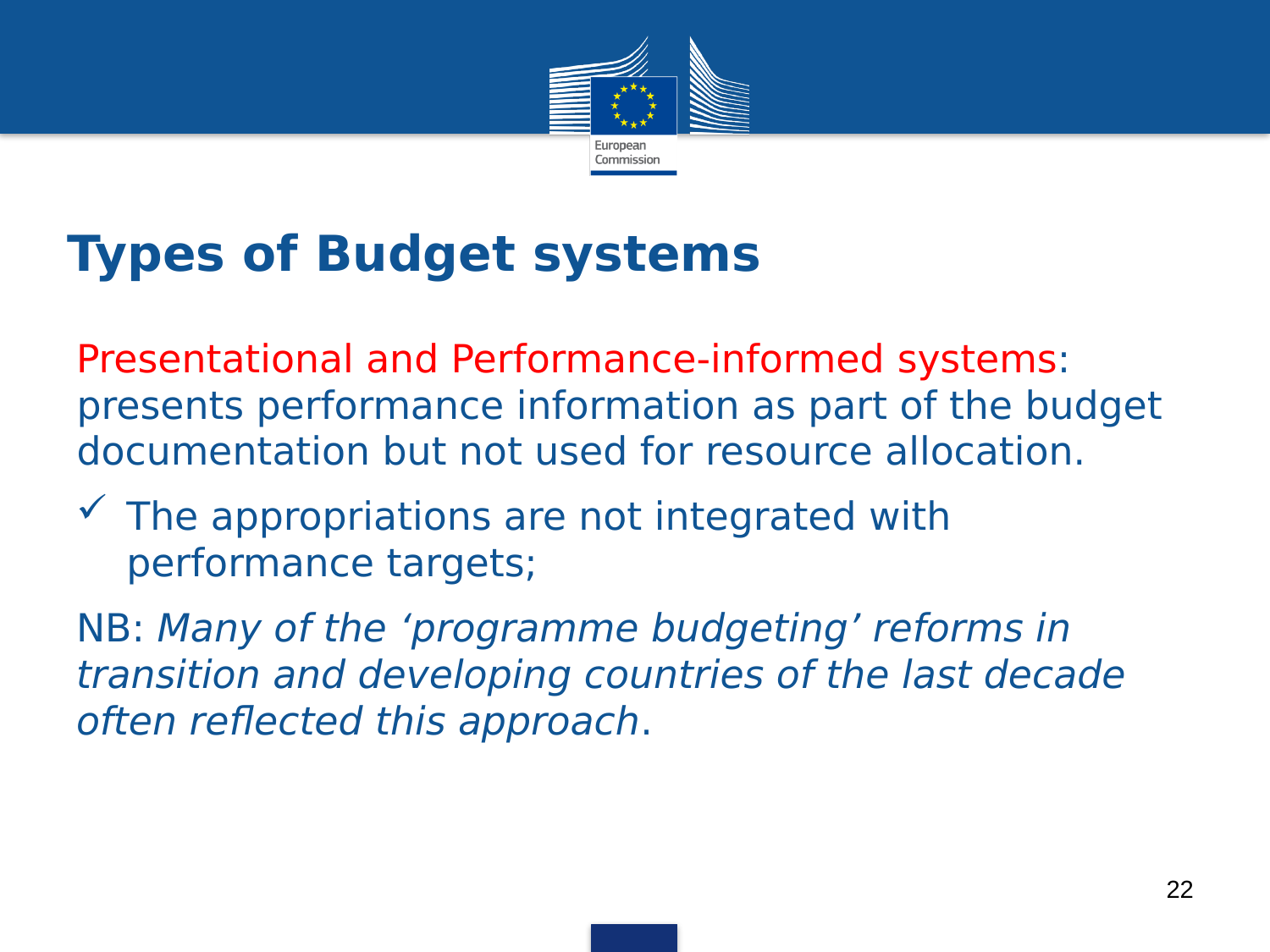

# Types of Budget systems
Presentational and Performance-informed systems: presents performance information as part of the budget documentation but not used for resource allocation.
The appropriations are not integrated with performance targets;
NB: Many of the ‘programme budgeting’ reforms in transition and developing countries of the last decade often reflected this approach.
22